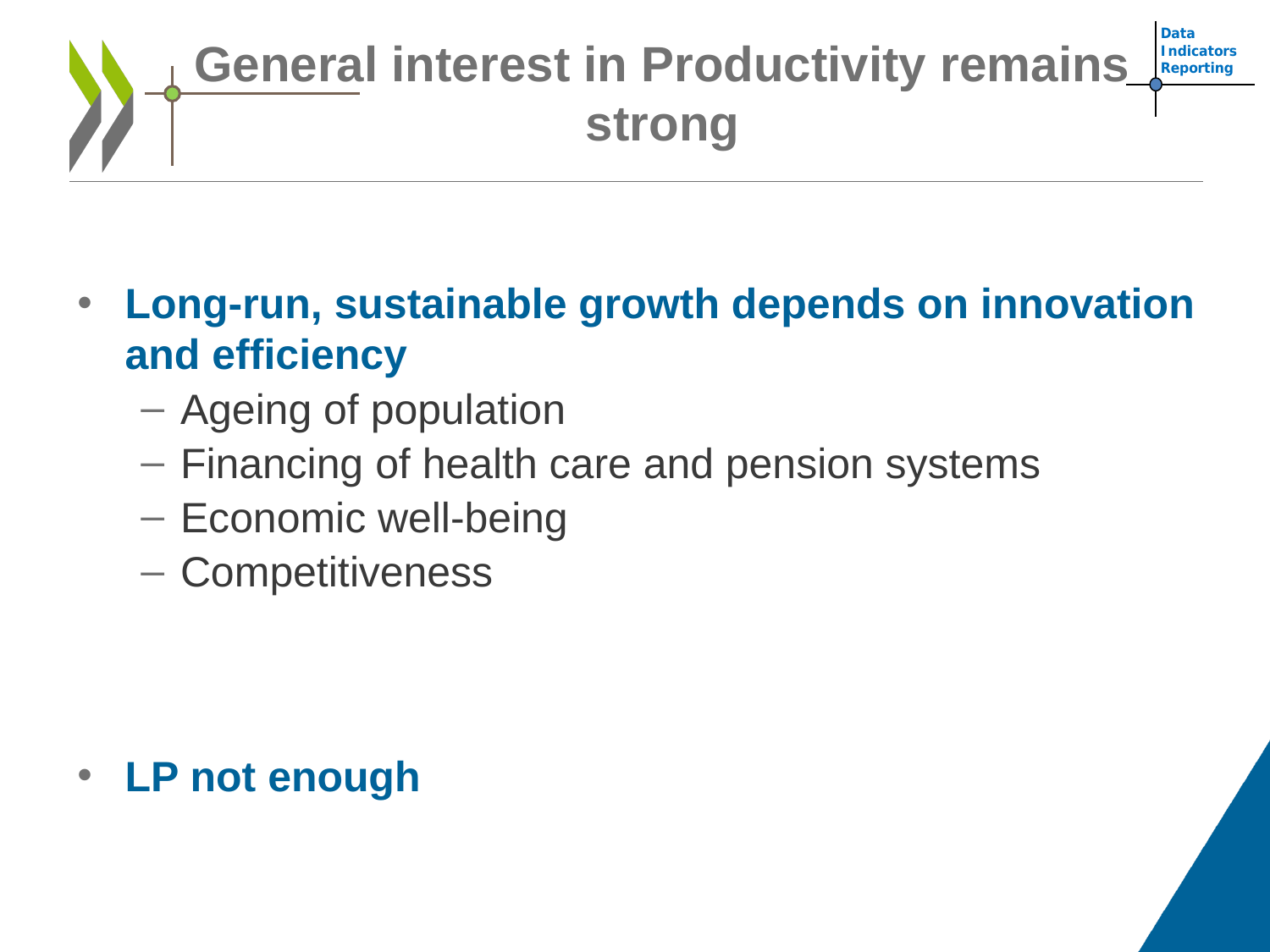

# General interest in Productivity remains strong

Long-run, sustainable growth depends on innovation and efficiency
Ageing of population
Financing of health care and pension systems
Economic well-being
Competitiveness

LP not enough